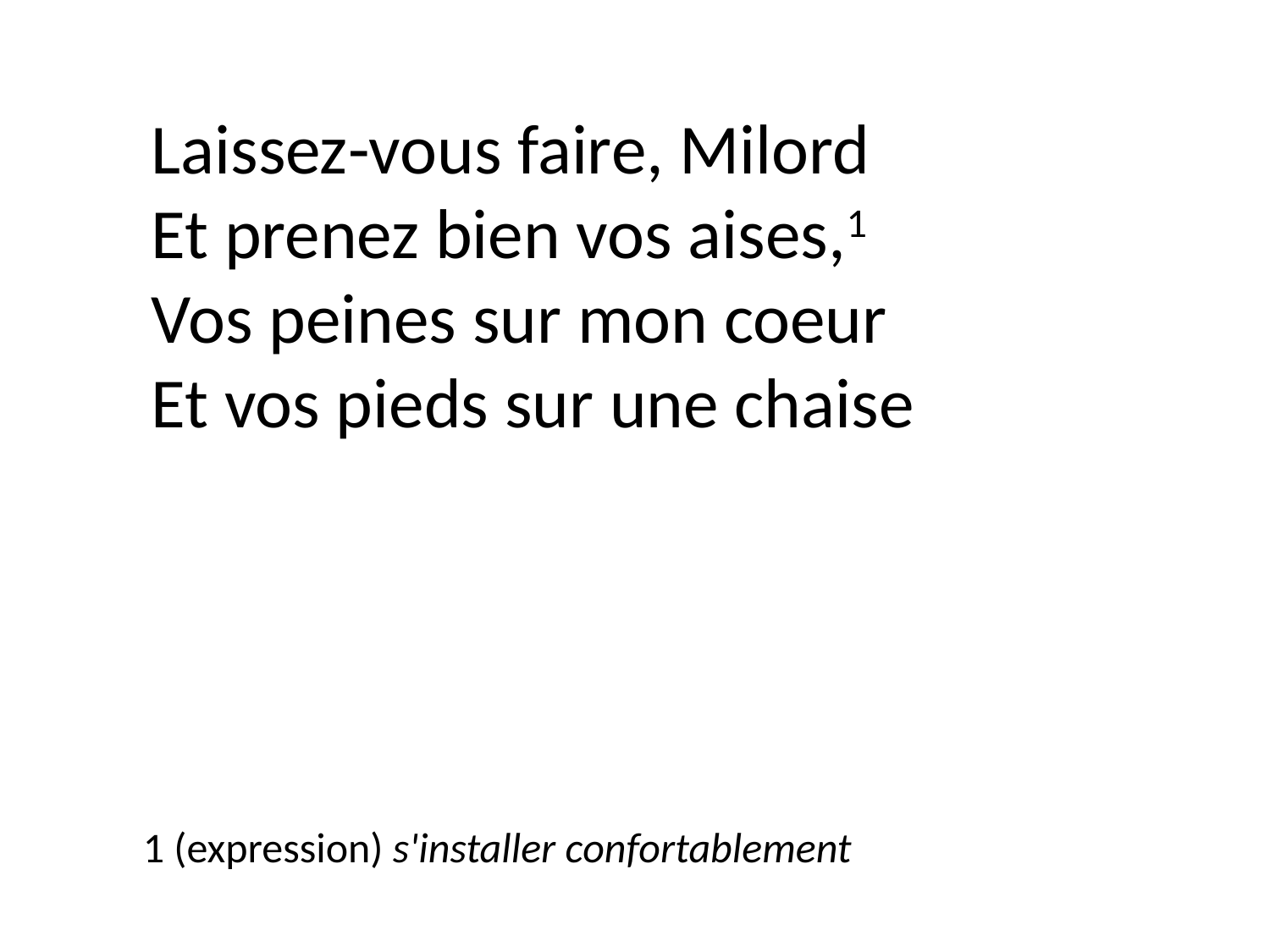

Laissez-vous faire, Milord
Et prenez bien vos aises,1
Vos peines sur mon coeur
Et vos pieds sur une chaise
1 (expression) s'installer confortablement